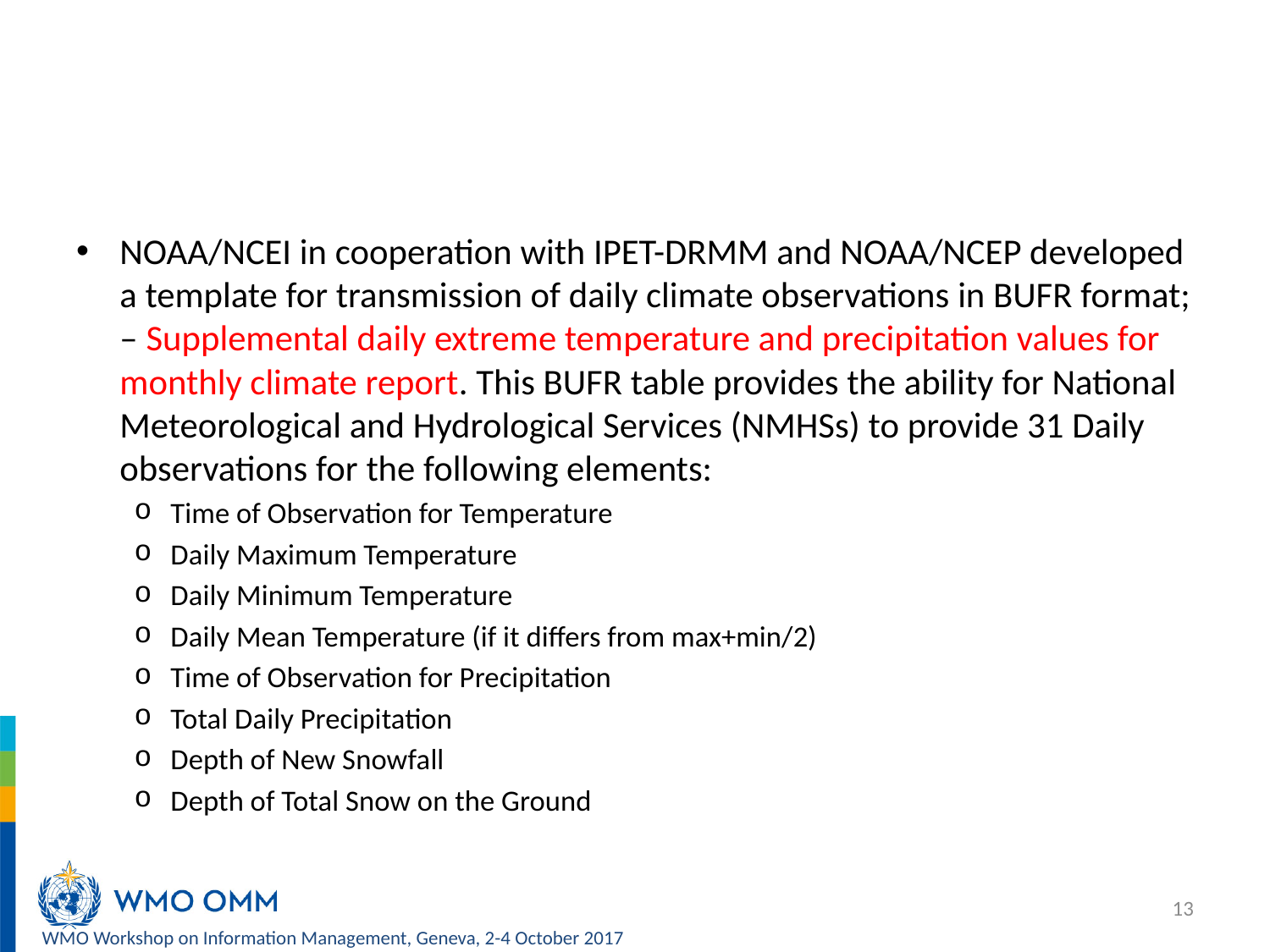

NOAA/NCEI in cooperation with IPET-DRMM and NOAA/NCEP developed a template for transmission of daily climate observations in BUFR format; – Supplemental daily extreme temperature and precipitation values for monthly climate report. This BUFR table provides the ability for National Meteorological and Hydrological Services (NMHSs) to provide 31 Daily observations for the following elements:
Time of Observation for Temperature
Daily Maximum Temperature
Daily Minimum Temperature
Daily Mean Temperature (if it differs from max+min/2)
Time of Observation for Precipitation
Total Daily Precipitation
Depth of New Snowfall
Depth of Total Snow on the Ground

13
WMO Workshop on Information Management, Geneva, 2-4 October 2017